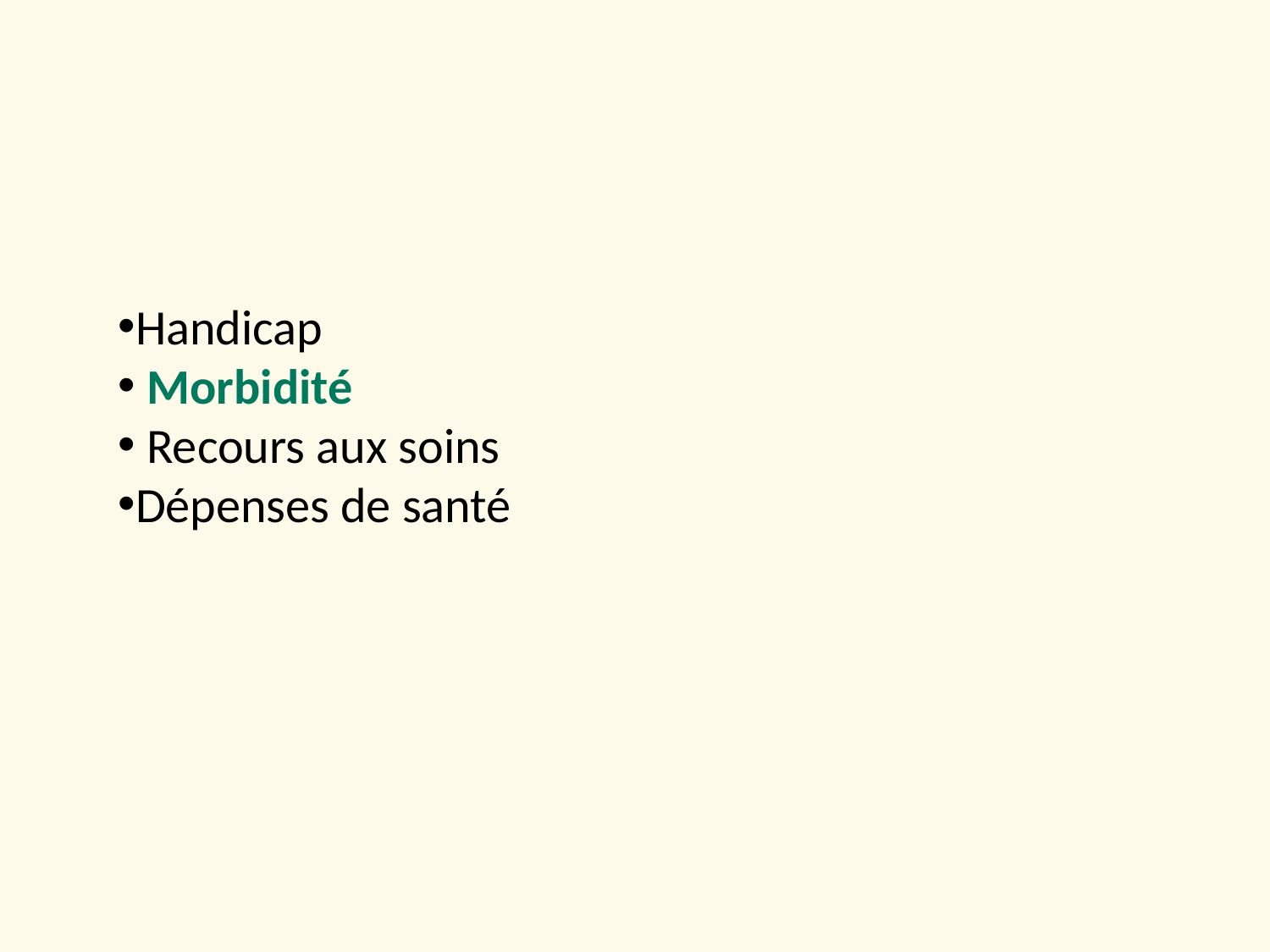

Handicap
 Morbidité
 Recours aux soins
Dépenses de santé